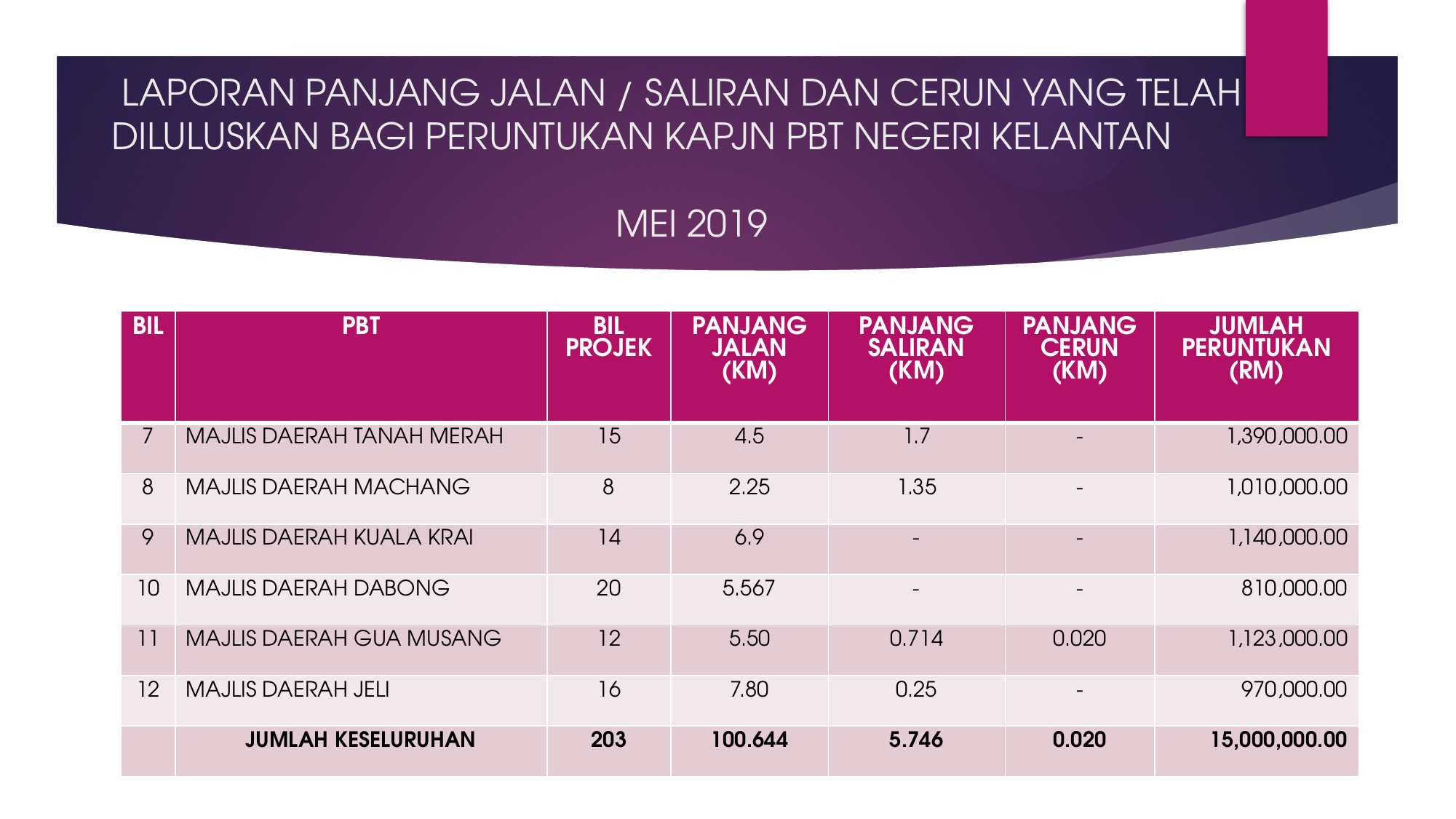

# LAPORAN PANJANG JALAN / SALIRAN DAN CERUN YANG TELAH DILULUSKAN BAGI PERUNTUKAN KAPJN PBT NEGERI KELANTAN MEI 2019
| BIL | PBT | BIL PROJEK | PANJANG JALAN (KM) | PANJANG SALIRAN (KM) | PANJANG CERUN (KM) | JUMLAH PERUNTUKAN (RM) |
| --- | --- | --- | --- | --- | --- | --- |
| 7 | MAJLIS DAERAH TANAH MERAH | 15 | 4.5 | 1.7 | - | 1,390,000.00 |
| 8 | MAJLIS DAERAH MACHANG | 8 | 2.25 | 1.35 | - | 1,010,000.00 |
| 9 | MAJLIS DAERAH KUALA KRAI | 14 | 6.9 | - | - | 1,140,000.00 |
| 10 | MAJLIS DAERAH DABONG | 20 | 5.567 | - | - | 810,000.00 |
| 11 | MAJLIS DAERAH GUA MUSANG | 12 | 5.50 | 0.714 | 0.020 | 1,123,000.00 |
| 12 | MAJLIS DAERAH JELI | 16 | 7.80 | 0.25 | - | 970,000.00 |
|  | JUMLAH KESELURUHAN | 203 | 100.644 | 5.746 | 0.020 | 15,000,000.00 |